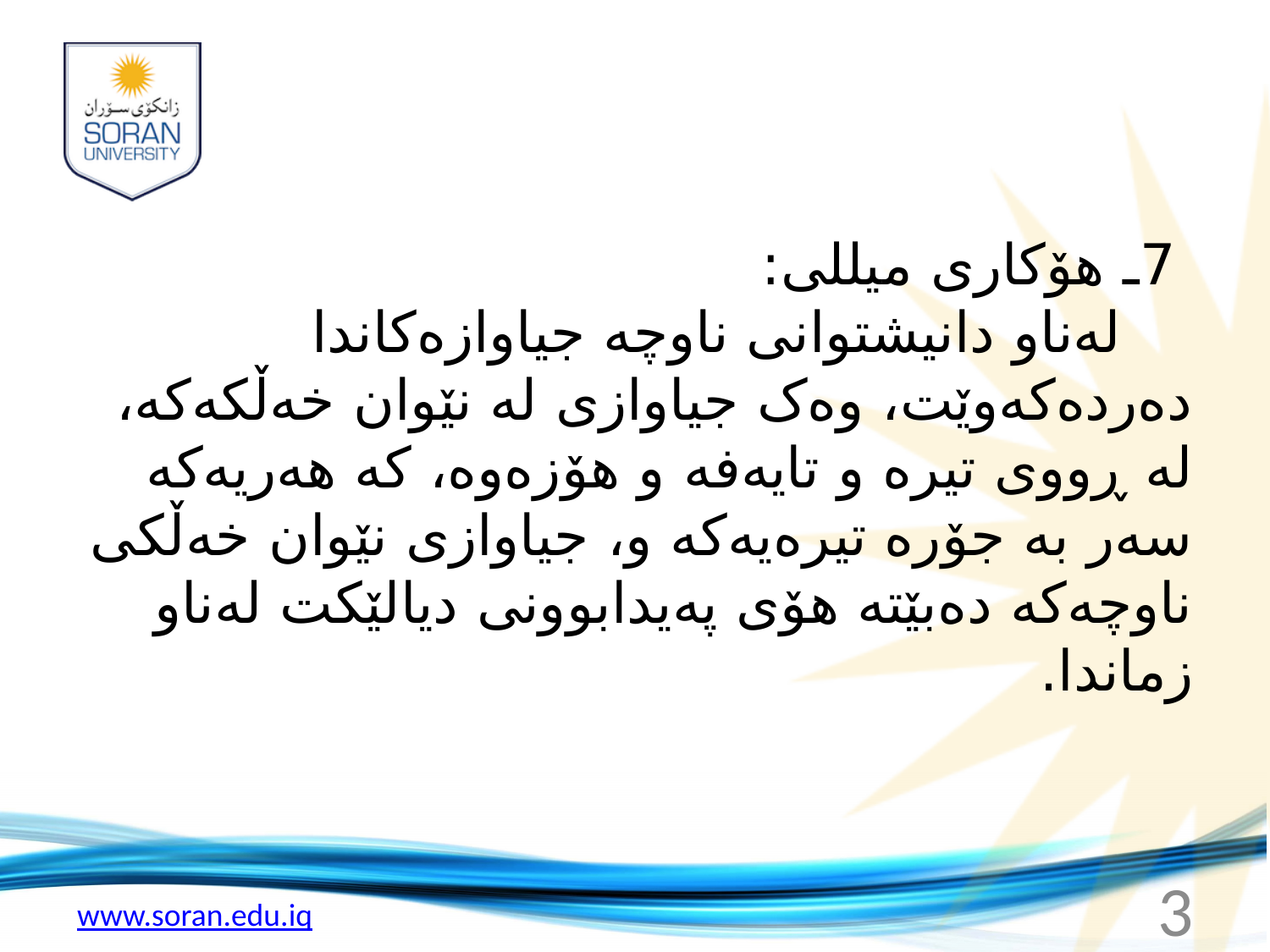

#
 7ـ هۆکارى میللى:
    لەناو دانیشتوانى ناوچە جیاوازەکاندا دەردەکەوێت، وەک جیاوازى لە نێوان خەڵکەکە، لە ڕووى تیرە و تایەفە و هۆزەوە، کە هەریەکە سەر بە جۆرە تیرەیەکە و، جیاوازى نێوان خەڵکى ناوچەکە دەبێتە هۆى پەیدابوونى دیالێکت لەناو زماندا.
3